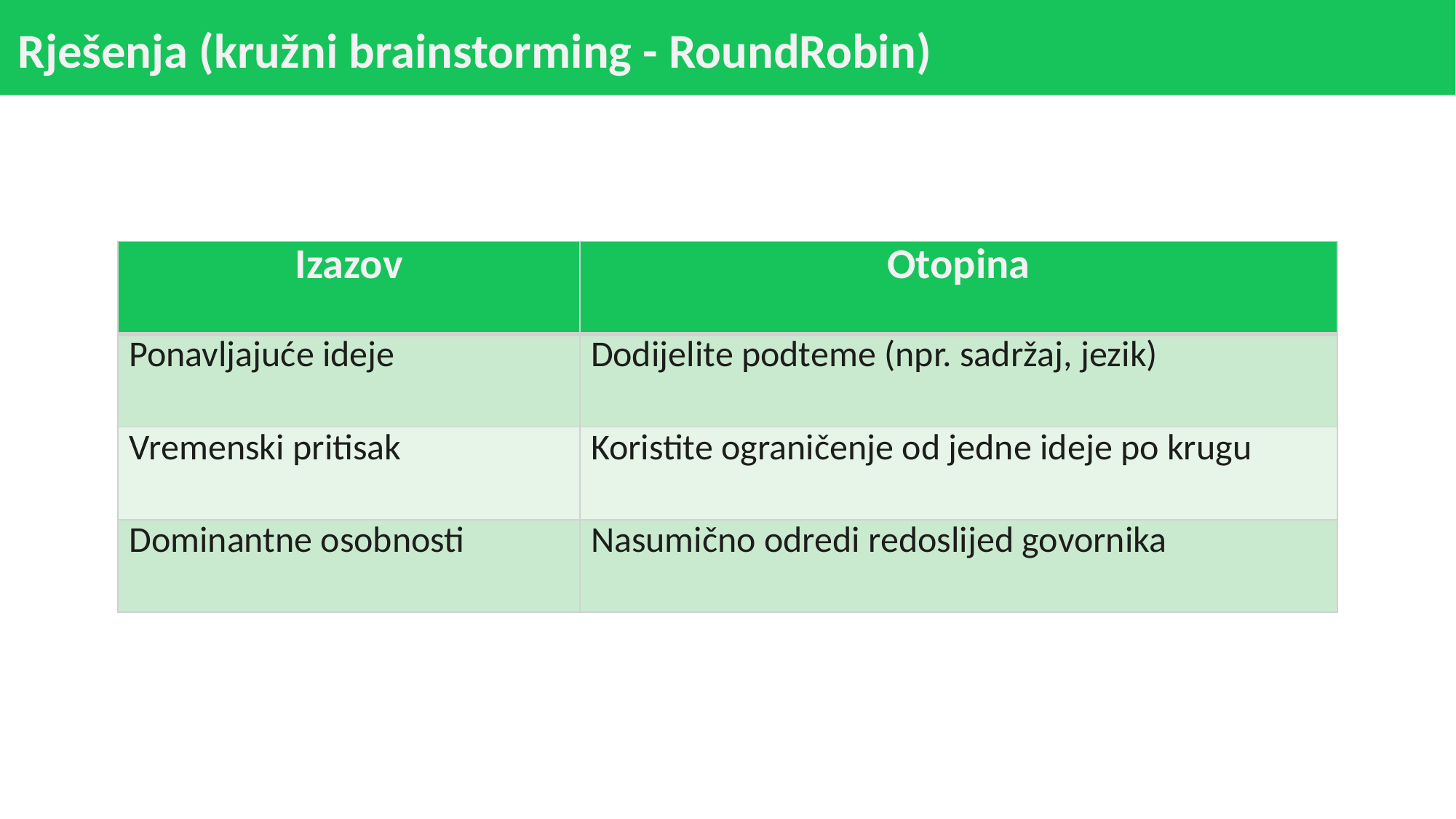

# Rješenja (kružni brainstorming - RoundRobin)
| Izazov | Otopina |
| --- | --- |
| Ponavljajuće ideje | Dodijelite podteme (npr. sadržaj, jezik) |
| Vremenski pritisak | Koristite ograničenje od jedne ideje po krugu |
| Dominantne osobnosti | Nasumično odredi redoslijed govornika |